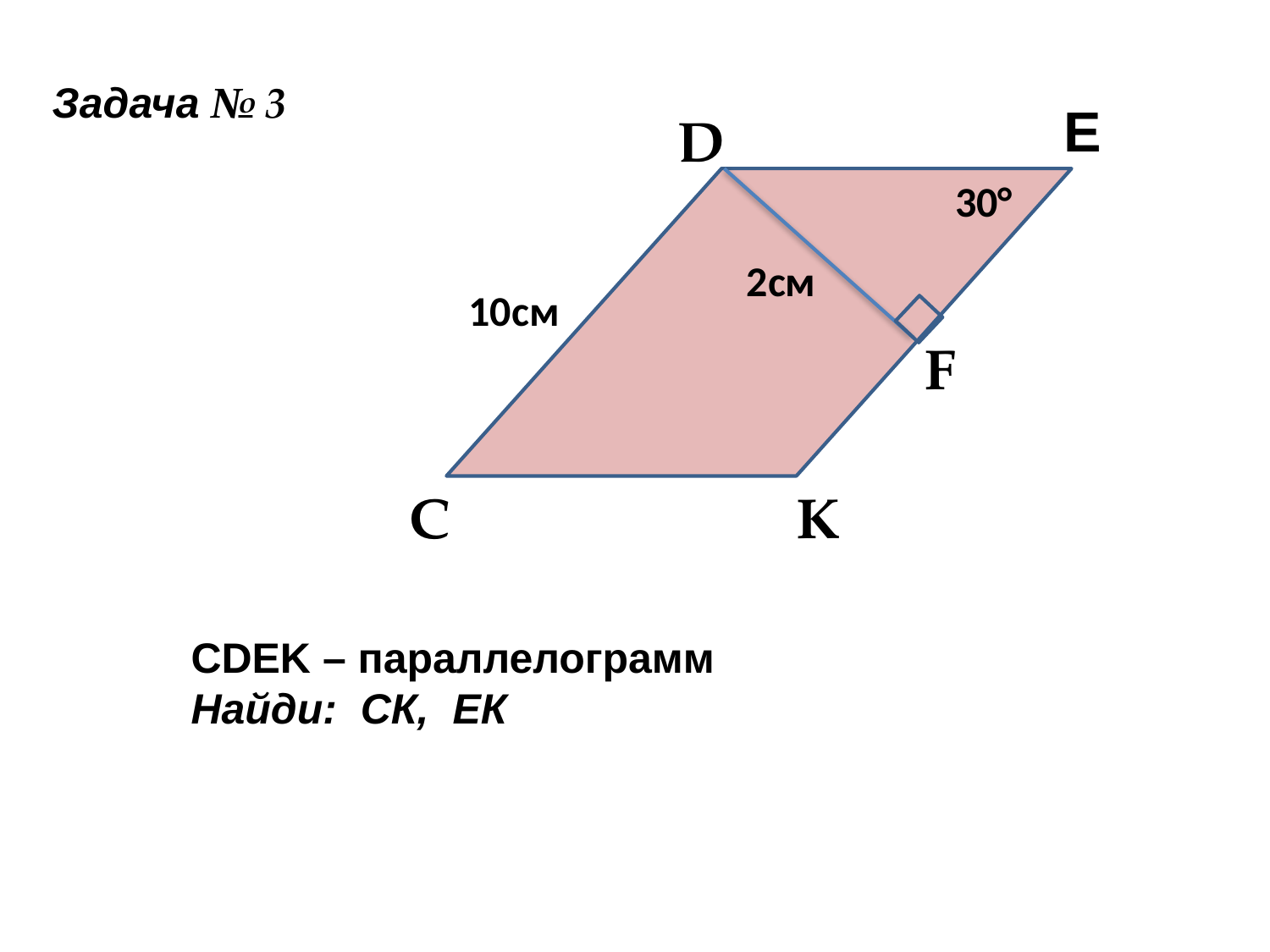

Задача № 3
Е
D

30°
2см
10см

F
C
K
CDEK – параллелограмм
Найди:  СК,  ЕК